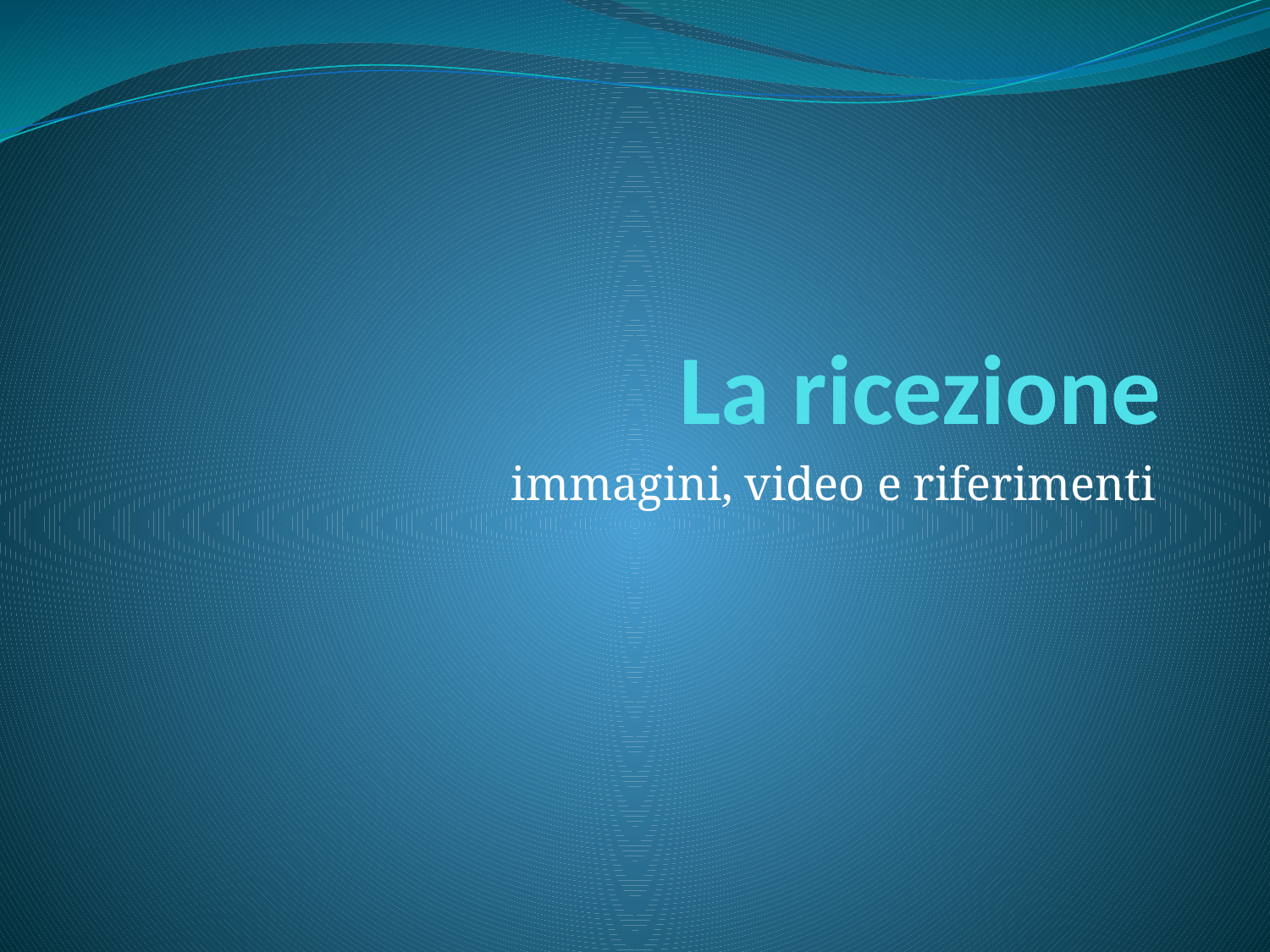

# La ricezione
immagini, video e riferimenti